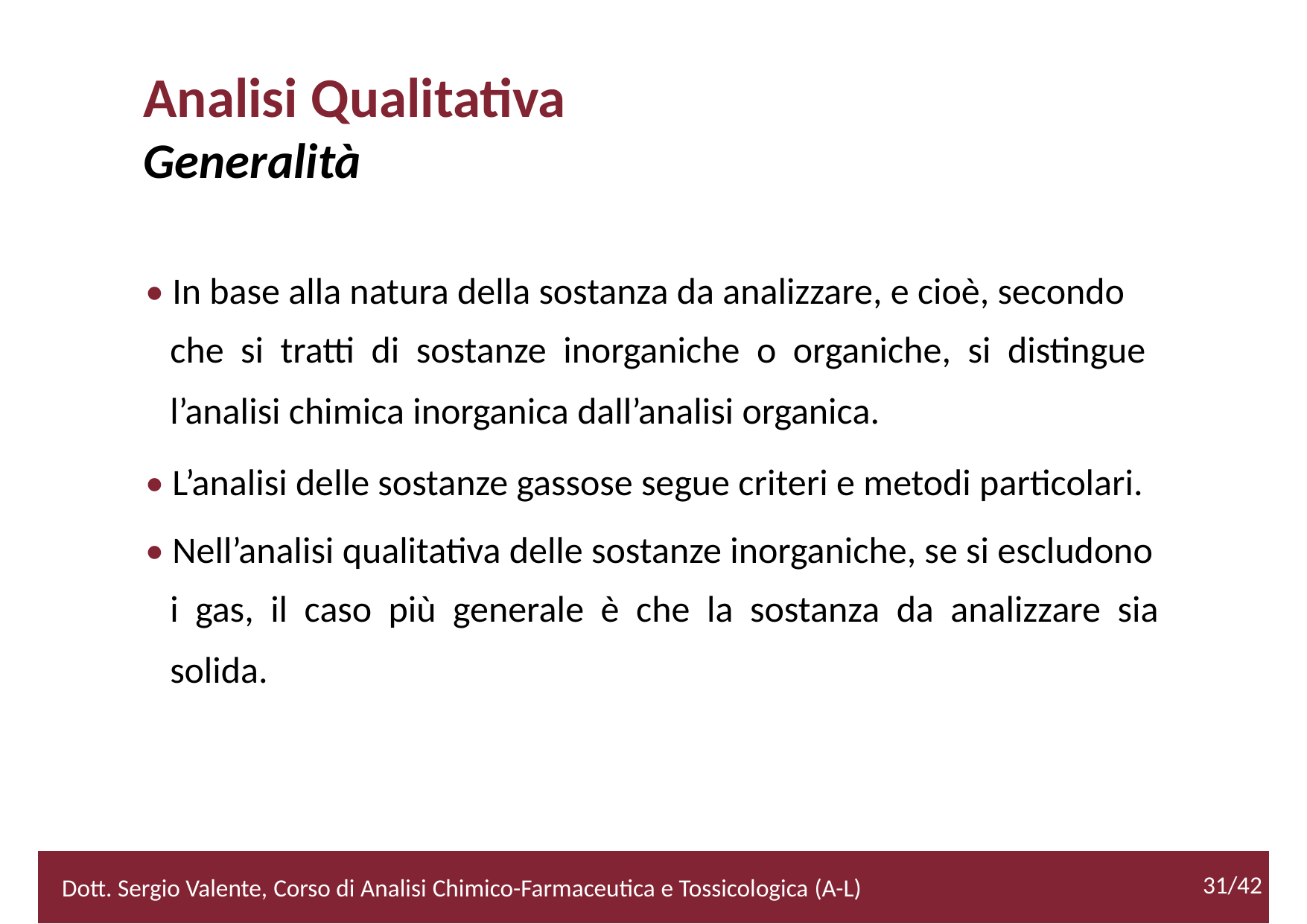

Analisi Qualitativa
Generalità
• In base alla natura della sostanza da analizzare, e cioè, secondo

	che  si  tratti  di  sostanze  inorganiche  o  organiche,  si  distingue

	l’analisi chimica inorganica dall’analisi organica.

• L’analisi delle sostanze gassose segue criteri e metodi particolari.

• Nell’analisi qualitativa delle sostanze inorganiche, se si escludono

	i  gas,  il  caso  più  generale  è  che  la  sostanza  da  analizzare  sia

	solida.
2/52

31/42
Dott. Sergio Valente, Corso di Analisi Chimico-Farmaceutica e Tossicologica (A-L)